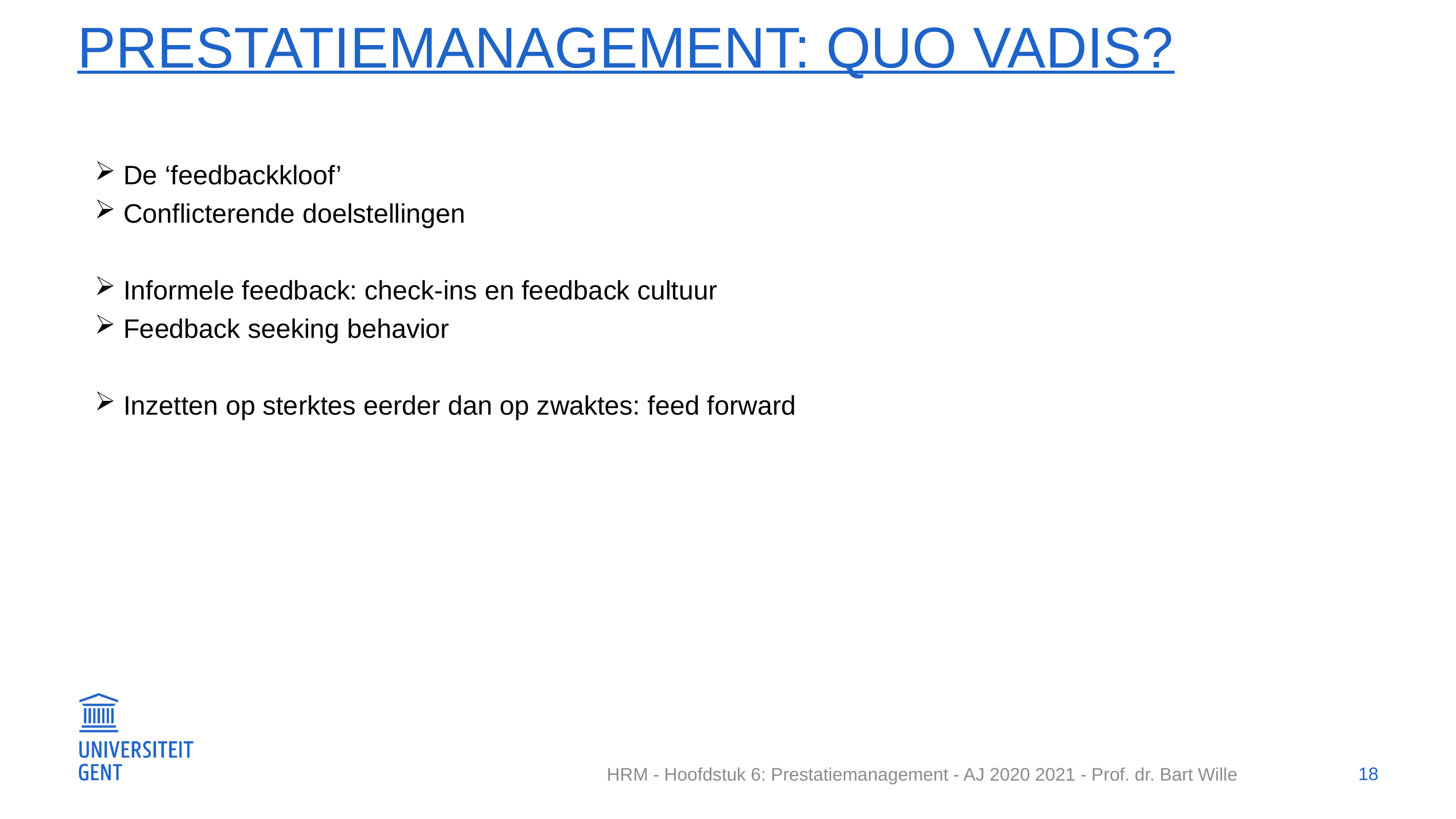

# Prestatiemanagement: quo vadis?
De ‘feedbackkloof’
Conflicterende doelstellingen

Informele feedback: check-ins en feedback cultuur
Feedback seeking behavior

Inzetten op sterktes eerder dan op zwaktes: feed forward
18
HRM - Hoofdstuk 6: Prestatiemanagement - AJ 2020 2021 - Prof. dr. Bart Wille